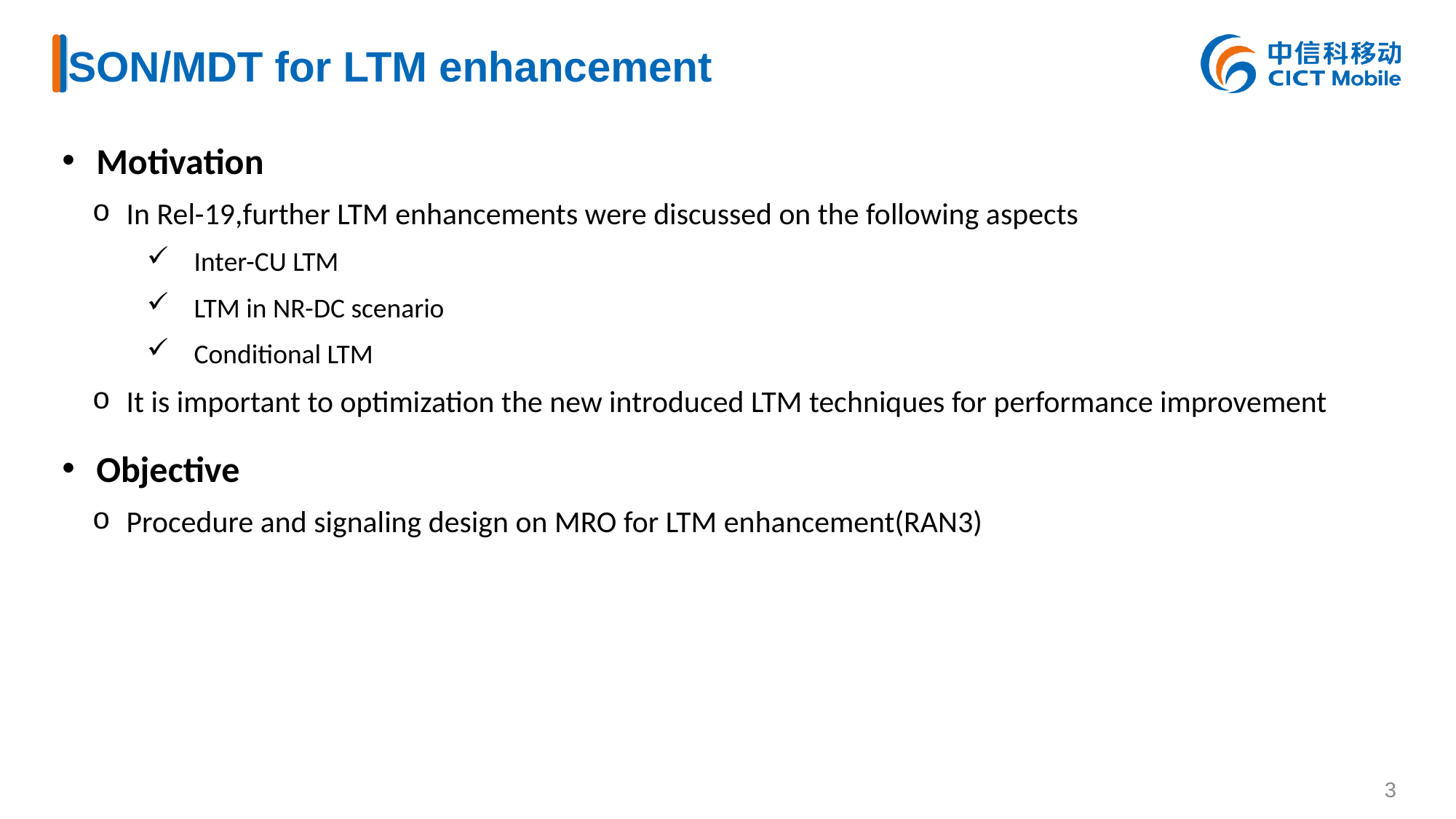

# SON/MDT for LTM enhancement
Motivation
In Rel-19,further LTM enhancements were discussed on the following aspects
 Inter-CU LTM
 LTM in NR-DC scenario
 Conditional LTM
It is important to optimization the new introduced LTM techniques for performance improvement
Objective
Procedure and signaling design on MRO for LTM enhancement(RAN3)

3